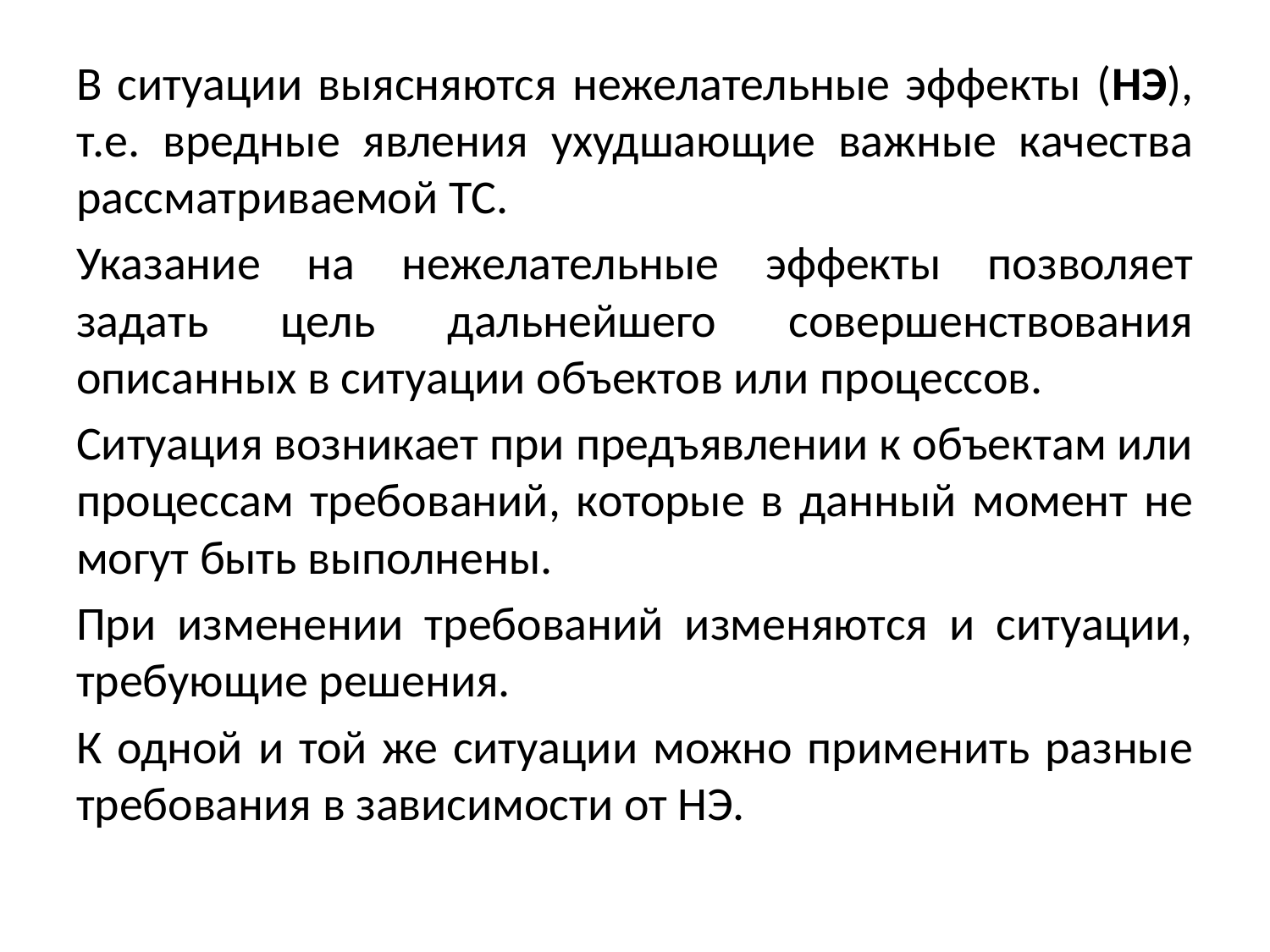

В ситуации выясняются нежелательные эффекты (НЭ), т.е. вредные явления ухудшающие важные качества рассматриваемой ТС.
Указание на нежелательные эффекты позволяет задать цель дальнейшего совершенствования описанных в ситуации объектов или процессов.
Ситуация возникает при предъявлении к объектам или процессам требований, которые в данный момент не могут быть выполнены.
При изменении требований изменяются и ситуации, требующие решения.
К одной и той же ситуации можно применить разные требования в зависимости от НЭ.